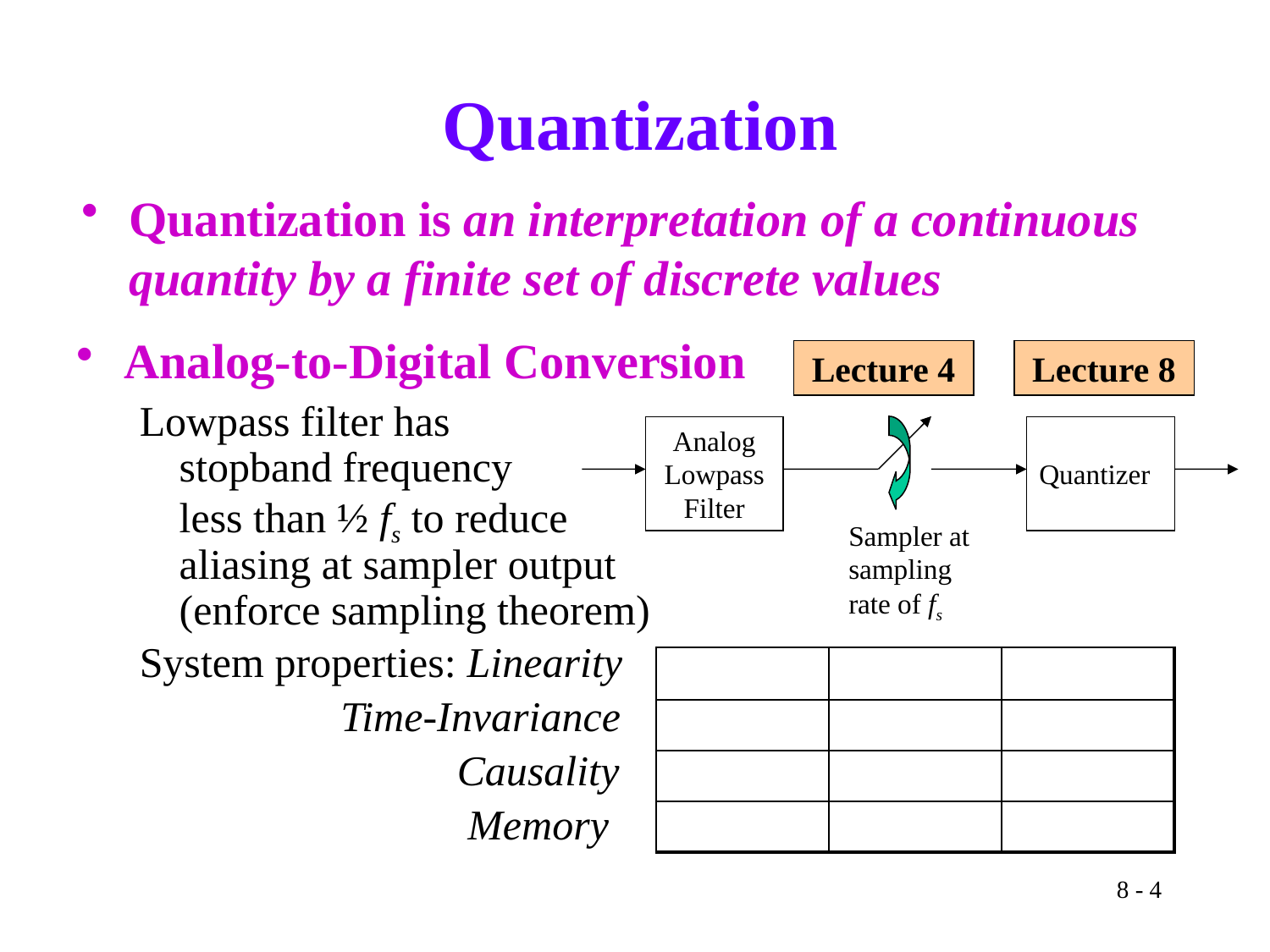

# Quantization
Quantization is an interpretation of a continuous quantity by a finite set of discrete values
Analog-to-Digital Conversion
Lecture 4
Lecture 8
Lowpass filter has
stopband frequency
less than ½ fs to reduce
aliasing at sampler output
(enforce sampling theorem)

Analog Lowpass Filter
Quantizer

Sampler at sampling rate of fs
System properties: Linearity
                   Time-Invariance
                              Causality
                               Memory
|  |  |  |
| --- | --- | --- |
|  |  |  |
|  |  |  |
|  |  |  |
8 - 4